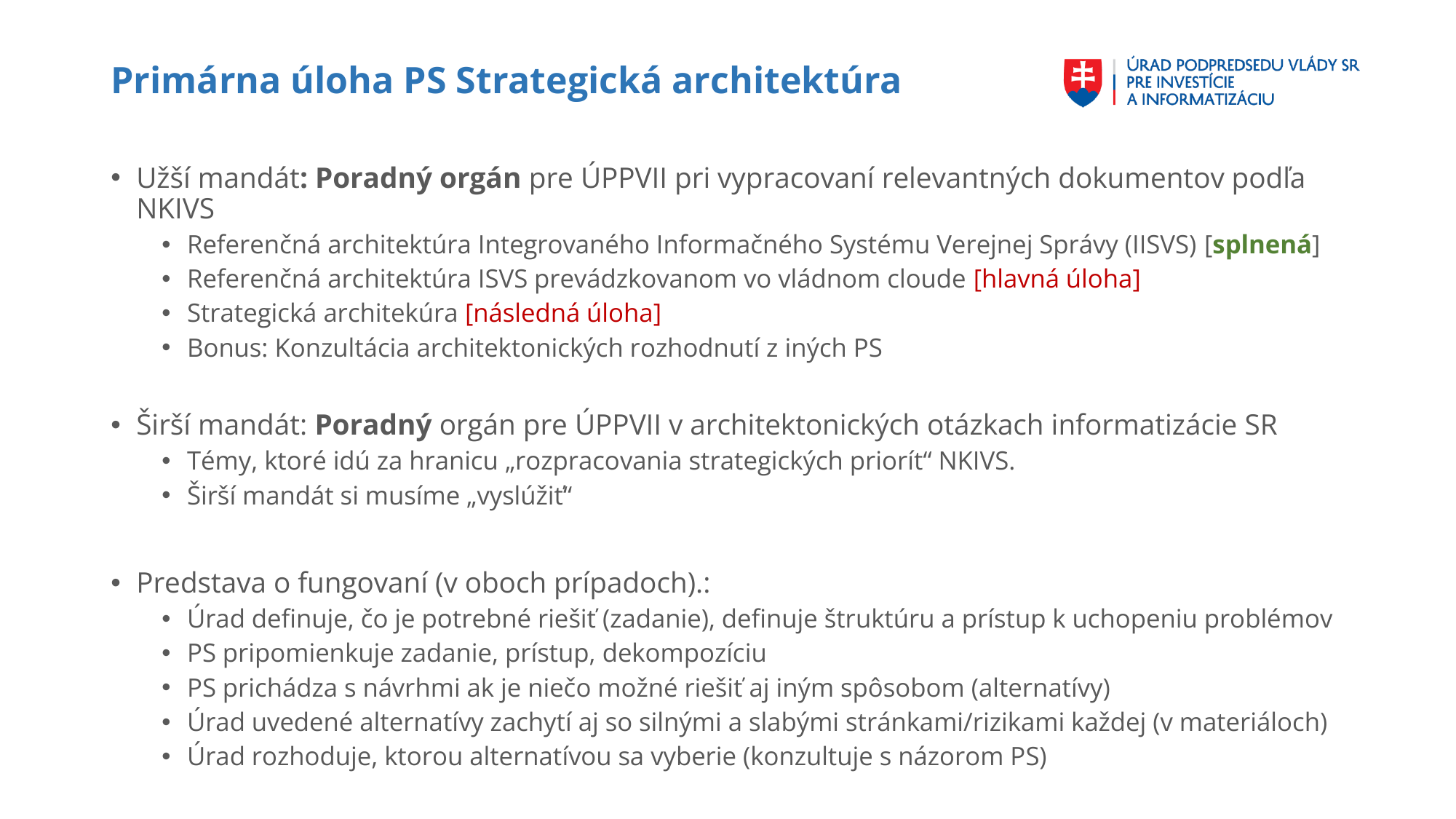

# Primárna úloha PS Strategická architektúra
Užší mandát: Poradný orgán pre ÚPPVII pri vypracovaní relevantných dokumentov podľa NKIVS
Referenčná architektúra Integrovaného Informačného Systému Verejnej Správy (IISVS) [splnená]
Referenčná architektúra ISVS prevádzkovanom vo vládnom cloude [hlavná úloha]
Strategická architekúra [následná úloha]
Bonus: Konzultácia architektonických rozhodnutí z iných PS

Širší mandát: Poradný orgán pre ÚPPVII v architektonických otázkach informatizácie SR
Témy, ktoré idú za hranicu „rozpracovania strategických priorít“ NKIVS.
Širší mandát si musíme „vyslúžiť“

Predstava o fungovaní (v oboch prípadoch).:
Úrad definuje, čo je potrebné riešiť (zadanie), definuje štruktúru a prístup k uchopeniu problémov
PS pripomienkuje zadanie, prístup, dekompozíciu
PS prichádza s návrhmi ak je niečo možné riešiť aj iným spôsobom (alternatívy)
Úrad uvedené alternatívy zachytí aj so silnými a slabými stránkami/rizikami každej (v materiáloch)
Úrad rozhoduje, ktorou alternatívou sa vyberie (konzultuje s názorom PS)